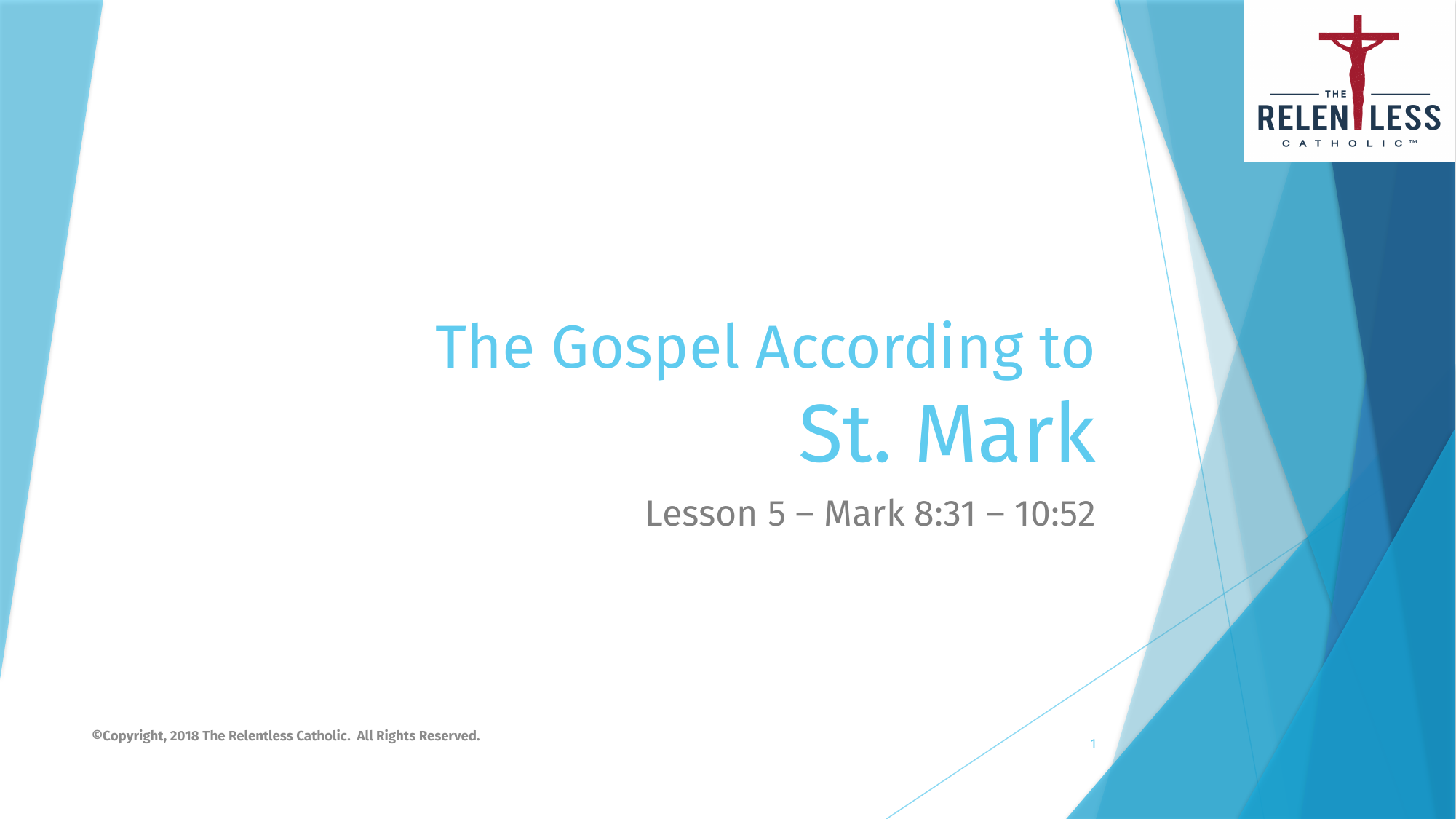

# The Gospel According to St. Mark
Lesson 5 – Mark 8:31 – 10:52
©Copyright, 2018 The Relentless Catholic.  All Rights Reserved.

1